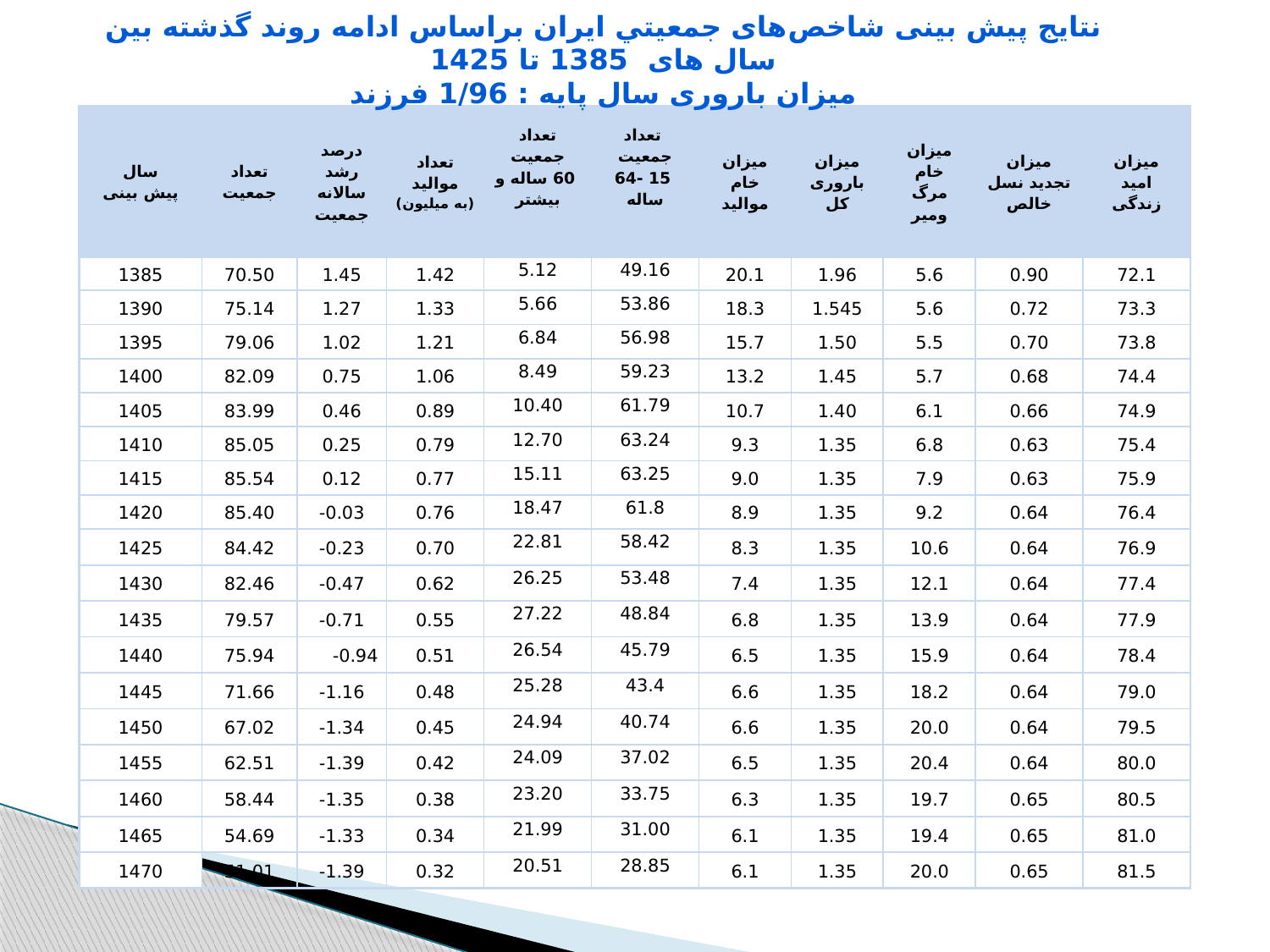

نتایج پیش بینی شاخص‌های جمعیتي ایران براساس ادامه روند گذشته بین سال های  1385 تا 1425
میزان باروری سال پایه : 1/96 فرزند
| سال پیش بینی | تعداد جمعيت | درصد رشد سالانه جمعیت | تعداد موالید (به میلیون) | تعداد جمعیت 60 ساله و بیشتر | تعداد جمعیت 15 -64 ساله | میزان خام موالید | میزان باروری کل | میزان خام مرگ ومیر | میزان تجدید نسل خالص | میزان امید زندگی |
| --- | --- | --- | --- | --- | --- | --- | --- | --- | --- | --- |
| 1385 | 70.50 | 1.45 | 1.42 | 5.12 | 49.16 | 20.1 | 1.96 | 5.6 | 0.90 | 72.1 |
| 1390 | 75.14 | 1.27 | 1.33 | 5.66 | 53.86 | 18.3 | 1.545 | 5.6 | 0.72 | 73.3 |
| 1395 | 79.06 | 1.02 | 1.21 | 6.84 | 56.98 | 15.7 | 1.50 | 5.5 | 0.70 | 73.8 |
| 1400 | 82.09 | 0.75 | 1.06 | 8.49 | 59.23 | 13.2 | 1.45 | 5.7 | 0.68 | 74.4 |
| 1405 | 83.99 | 0.46 | 0.89 | 10.40 | 61.79 | 10.7 | 1.40 | 6.1 | 0.66 | 74.9 |
| 1410 | 85.05 | 0.25 | 0.79 | 12.70 | 63.24 | 9.3 | 1.35 | 6.8 | 0.63 | 75.4 |
| 1415 | 85.54 | 0.12 | 0.77 | 15.11 | 63.25 | 9.0 | 1.35 | 7.9 | 0.63 | 75.9 |
| 1420 | 85.40 | 0.03- | 0.76 | 18.47 | 61.8 | 8.9 | 1.35 | 9.2 | 0.64 | 76.4 |
| 1425 | 84.42 | 0.23- | 0.70 | 22.81 | 58.42 | 8.3 | 1.35 | 10.6 | 0.64 | 76.9 |
| 1430 | 82.46 | 0.47- | 0.62 | 26.25 | 53.48 | 7.4 | 1.35 | 12.1 | 0.64 | 77.4 |
| 1435 | 79.57 | 0.71- | 0.55 | 27.22 | 48.84 | 6.8 | 1.35 | 13.9 | 0.64 | 77.9 |
| 1440 | 75.94 | 0.94- | 0.51 | 26.54 | 45.79 | 6.5 | 1.35 | 15.9 | 0.64 | 78.4 |
| 1445 | 71.66 | 1.16- | 0.48 | 25.28 | 43.4 | 6.6 | 1.35 | 18.2 | 0.64 | 79.0 |
| 1450 | 67.02 | 1.34- | 0.45 | 24.94 | 40.74 | 6.6 | 1.35 | 20.0 | 0.64 | 79.5 |
| 1455 | 62.51 | 1.39- | 0.42 | 24.09 | 37.02 | 6.5 | 1.35 | 20.4 | 0.64 | 80.0 |
| 1460 | 58.44 | 1.35- | 0.38 | 23.20 | 33.75 | 6.3 | 1.35 | 19.7 | 0.65 | 80.5 |
| 1465 | 54.69 | 1.33- | 0.34 | 21.99 | 31.00 | 6.1 | 1.35 | 19.4 | 0.65 | 81.0 |
| 1470 | 51.01 | 1.39- | 0.32 | 20.51 | 28.85 | 6.1 | 1.35 | 20.0 | 0.65 | 81.5 |